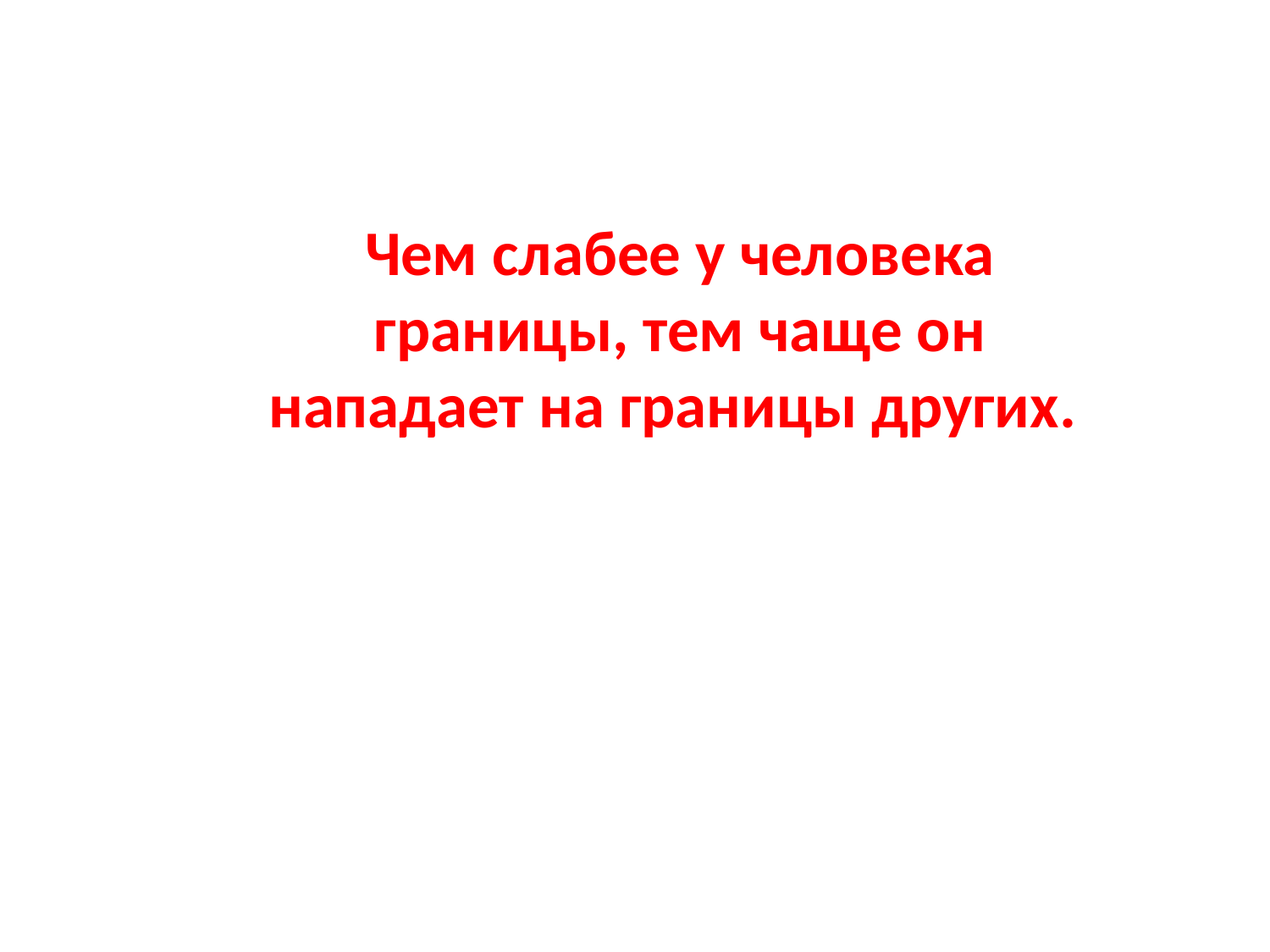

Чем слабее у человека границы, тем чаще он нападает на границы других.